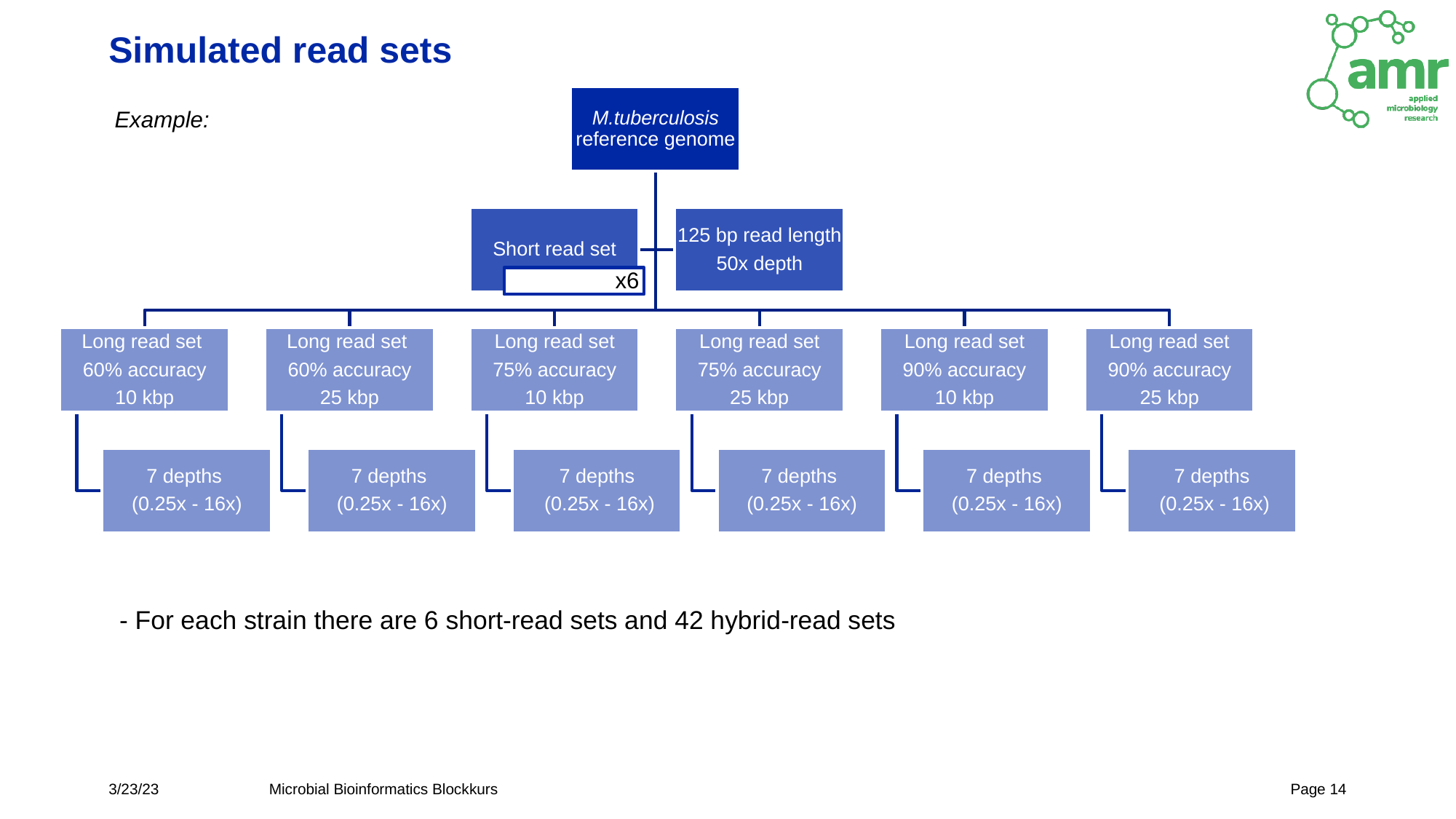

M.tuberculosis reference genome
Long read set
60% accuracy
10 kbp
7 depths
(0.25x - 16x)
Long read set
60% accuracy
25 kbp
7 depths
(0.25x - 16x)
Long read set
75% accuracy
10 kbp
7 depths
 (0.25x - 16x)
Long read set
75% accuracy
25 kbp
7 depths
(0.25x - 16x)
Long read set
90% accuracy
10 kbp
7 depths
(0.25x - 16x)
Long read set
90% accuracy
25 kbp
7 depths
 (0.25x - 16x)
Short read set
125 bp read length
50x depth
# Simulated read sets
Example:

x6
- For each strain there are 6 short-read sets and 42 hybrid-read sets
3/23/23
Microbial Bioinformatics Blockkurs
Page 14